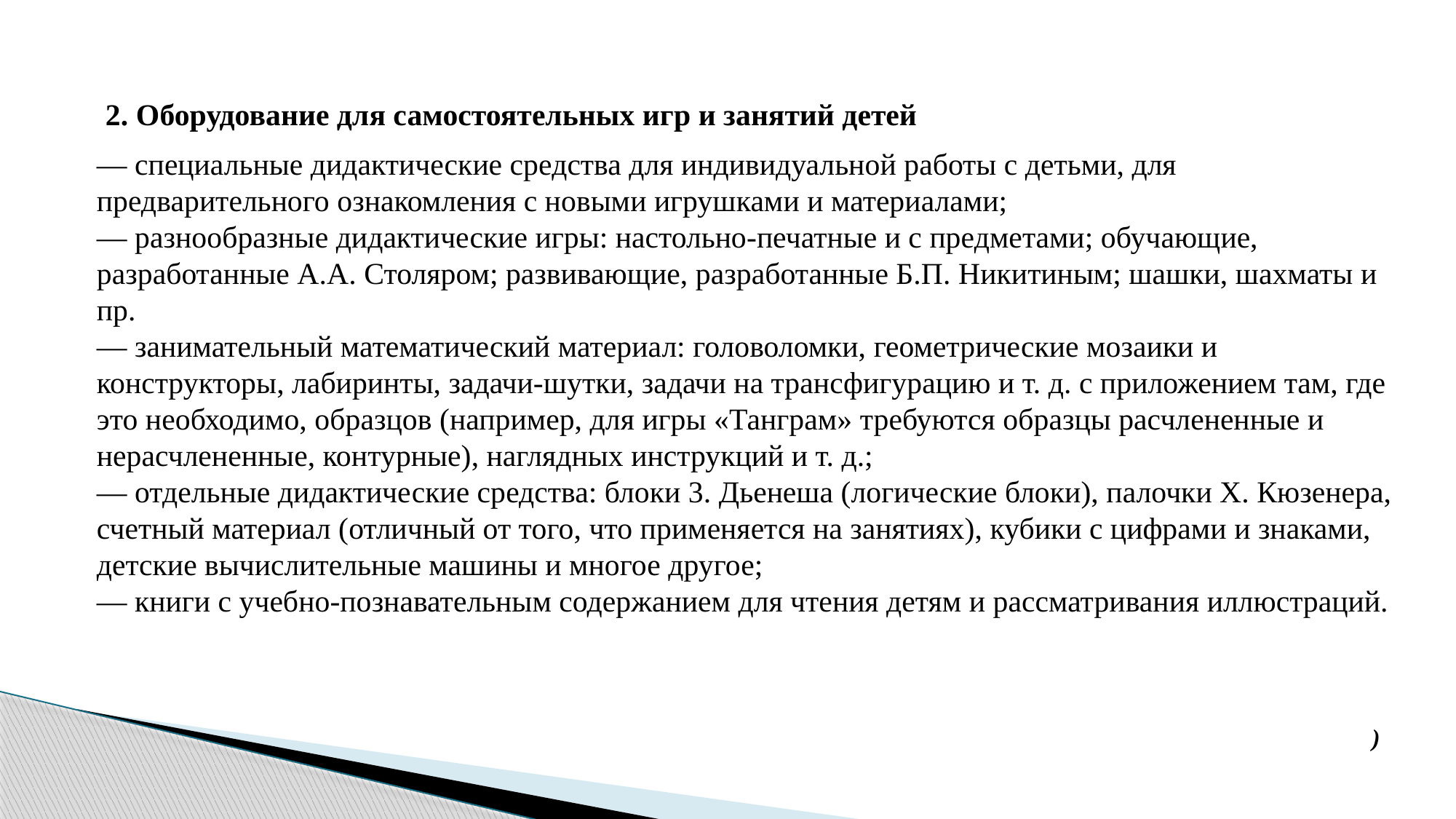

2. Оборудование для самостоятельных игр и занятий детей
— специальные дидактические средства для индивидуальной работы с детьми, для предварительного ознакомления с новыми игрушками и материалами;
— разнообразные дидактические игры: настольно-печатные и с предметами; обучающие, разработанные А.А. Столяром; развивающие, разработанные Б.П. Никитиным; шашки, шахматы и пр.
— занимательный математический материал: головоломки, геометрические мозаики и конструкторы, лабиринты, задачи-шутки, задачи на трансфигурацию и т. д. с приложением там, где это необходимо, образцов (например, для игры «Танграм» требуются образцы расчлененные и нерасчлененные, контурные), наглядных инструкций и т. д.;
— отдельные дидактические средства: блоки 3. Дьенеша (логические блоки), палочки Х. Кюзенера, счетный материал (отличный от того, что применяется на занятиях), кубики с цифрами и знаками, детские вычислительные машины и многое другое;
— книги с учебно-познавательным содержанием для чтения детям и рассматривания иллюстраций.
)